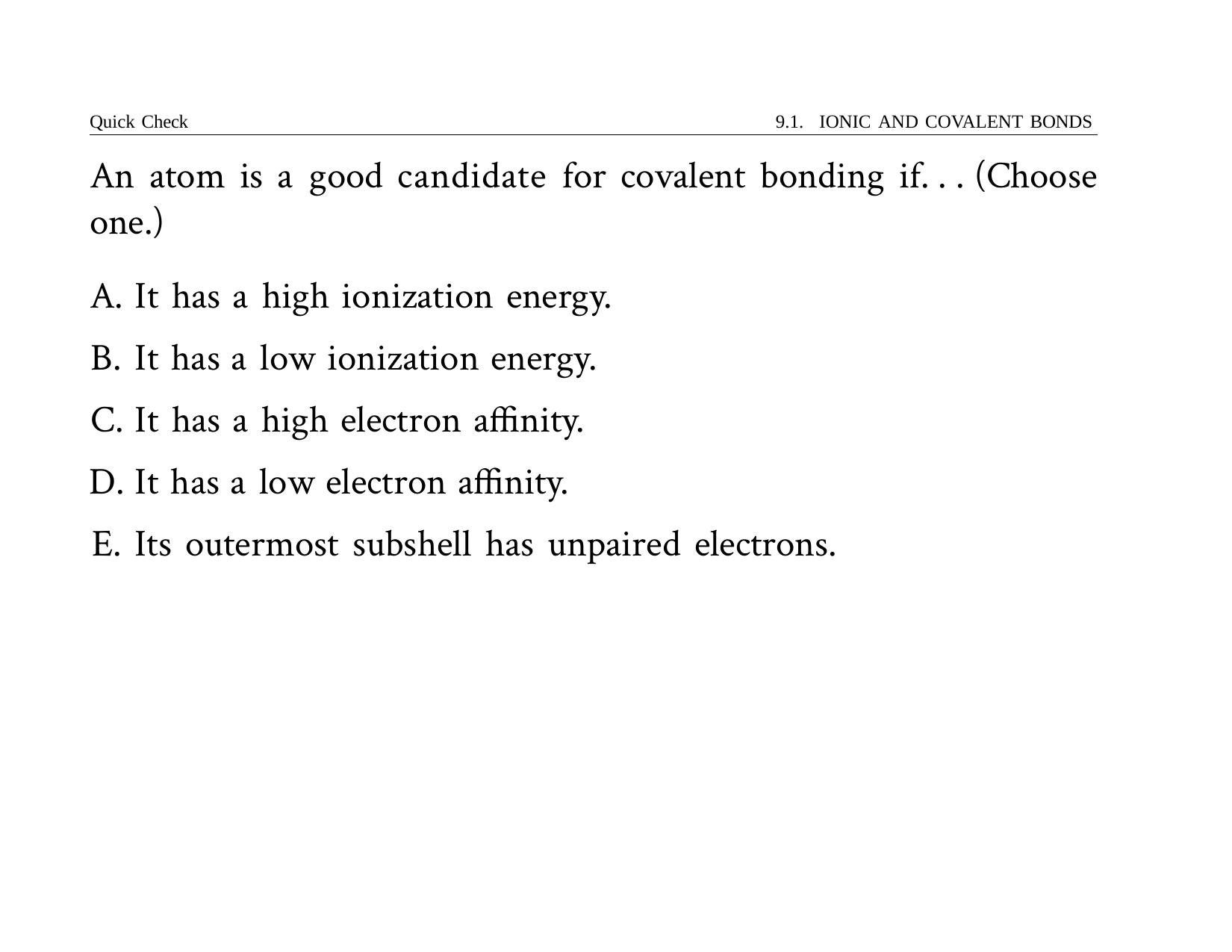

Quick Check	9.1.  IONIC AND COVALENT BONDS

# An atom is a good candidate for covalent bonding if. . . (Choose one.)
It has a high ionization energy.
It has a low ionization energy.
It has a high electron affinity.
It has a low electron affinity.
Its outermost subshell has unpaired electrons.